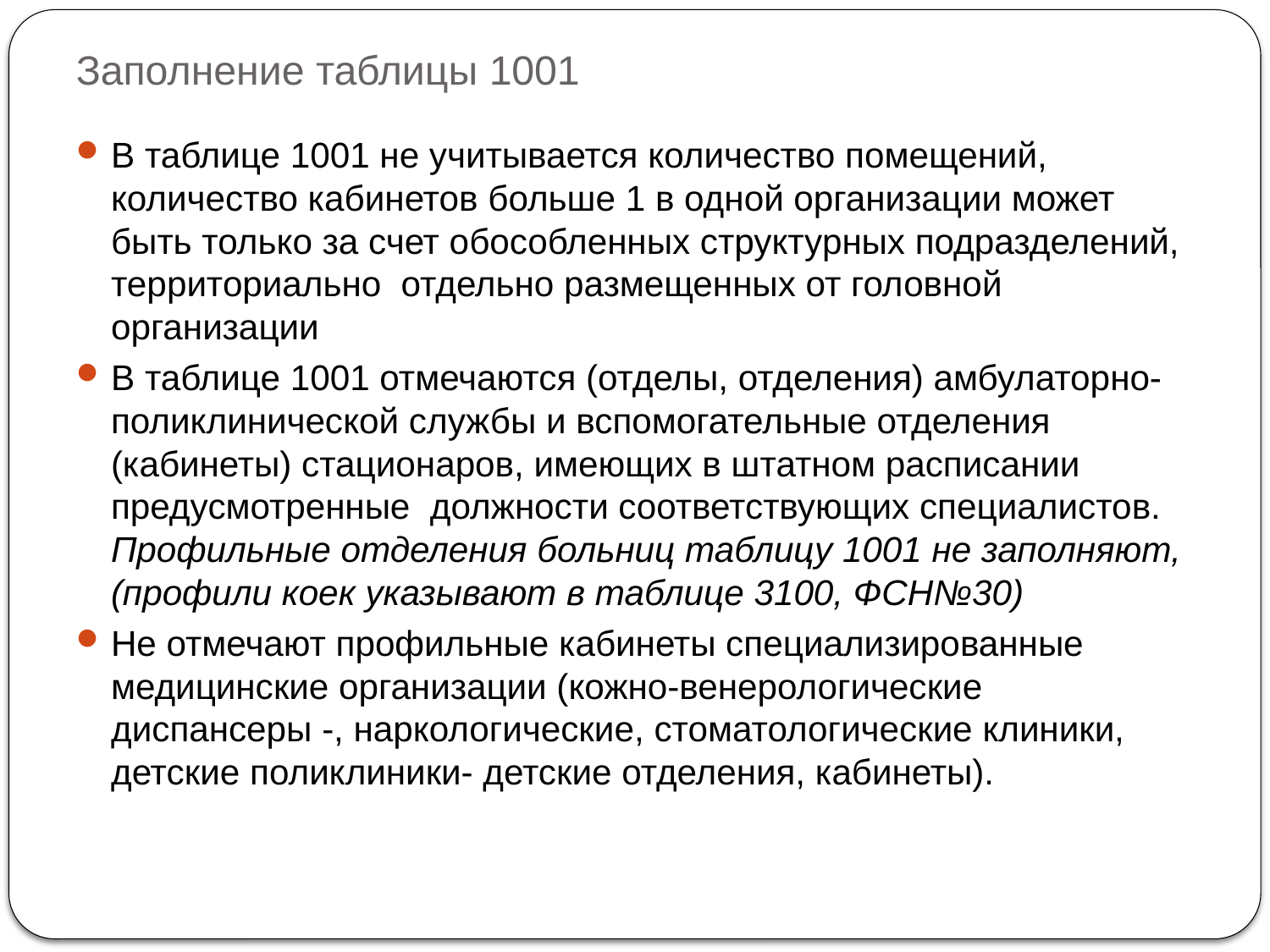

# Заполнение таблицы 1001
В таблице 1001 не учитывается количество помещений, количество кабинетов больше 1 в одной организации может быть только за счет обособленных структурных подразделений, территориально  отдельно размещенных от головной организации
В таблице 1001 отмечаются (отделы, отделения) амбулаторно-поликлинической службы и вспомогательные отделения (кабинеты) стационаров, имеющих в штатном расписании предусмотренные  должности соответствующих специалистов. Профильные отделения больниц таблицу 1001 не заполняют, (профили коек указывают в таблице 3100, ФСН№30)
Не отмечают профильные кабинеты специализированные медицинские организации (кожно-венерологические диспансеры -, наркологические, стоматологические клиники, детские поликлиники- детские отделения, кабинеты).